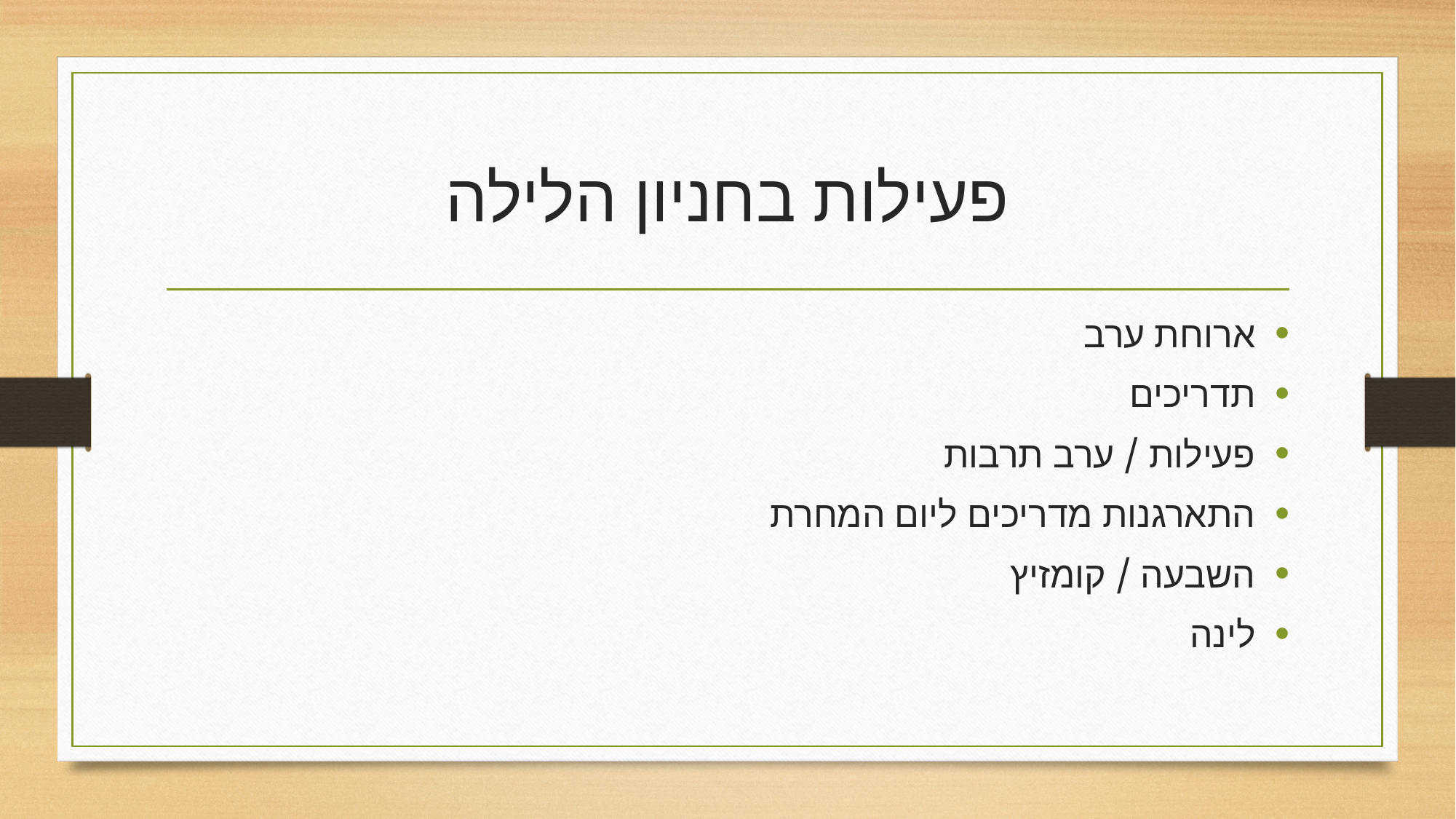

# פעילות בחניון הלילה
ארוחת ערב
תדריכים
פעילות / ערב תרבות
התארגנות מדריכים ליום המחרת
השבעה / קומזיץ
לינה